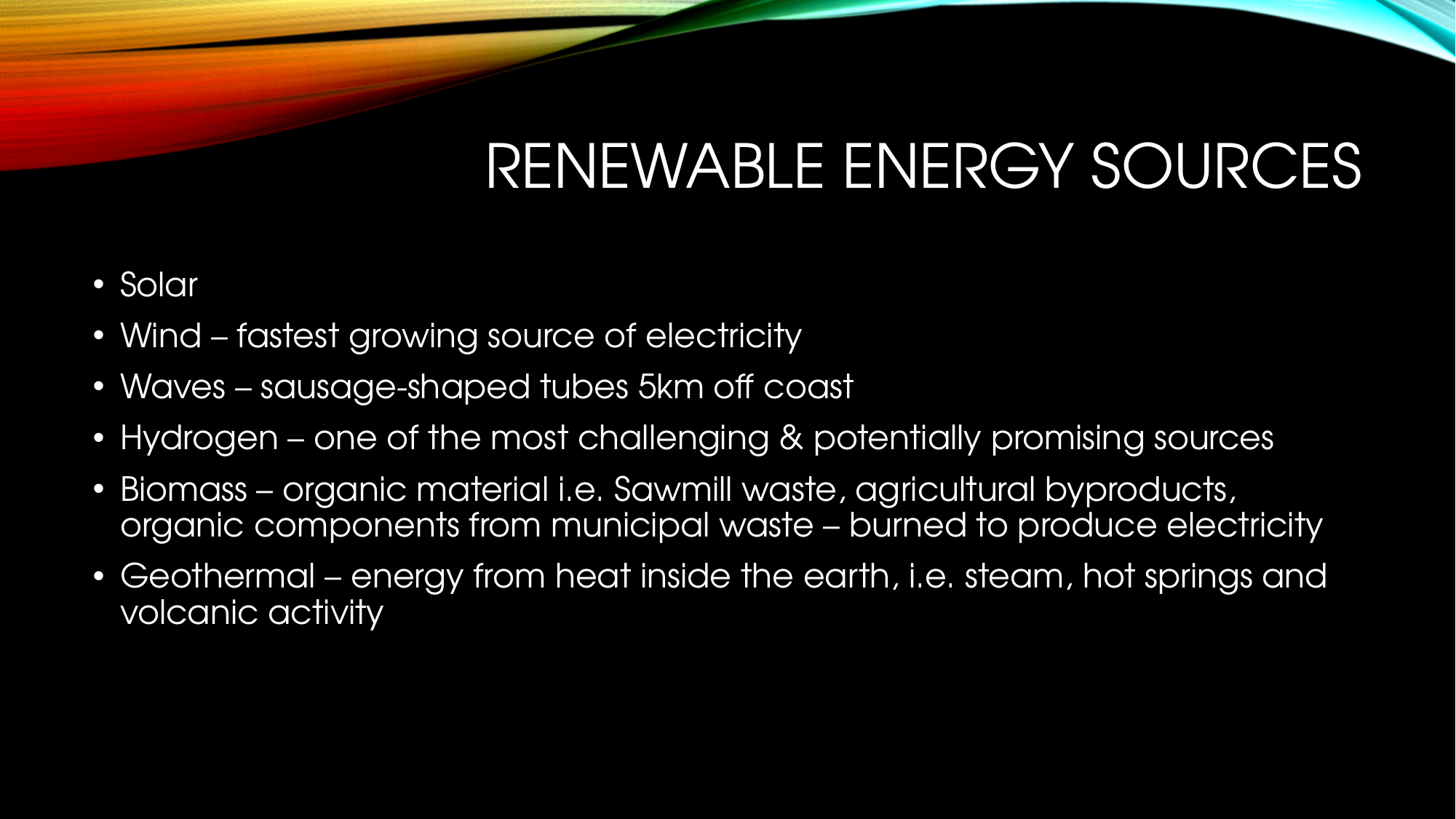

# Renewable Energy Sources
Solar
Wind – fastest growing source of electricity
Waves – sausage-shaped tubes 5km off coast
Hydrogen – one of the most challenging & potentially promising sources
Biomass – organic material i.e. Sawmill waste, agricultural byproducts, organic components from municipal waste – burned to produce electricity
Geothermal – energy from heat inside the earth, i.e. steam, hot springs and volcanic activity